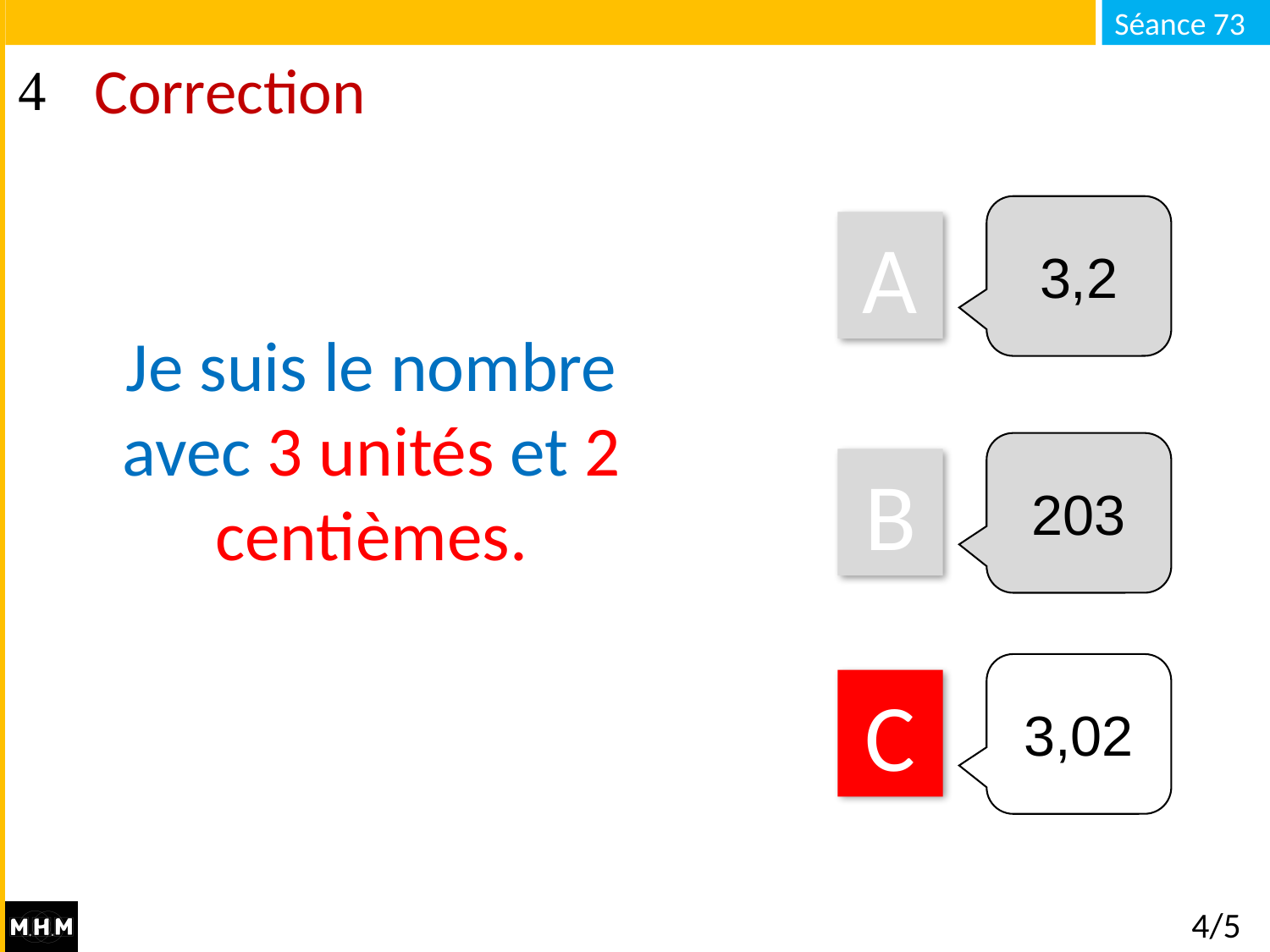

# Correction
3,2
A
Je suis le nombre avec 3 unités et 2 centièmes.
203
B
3,02
C
4/5